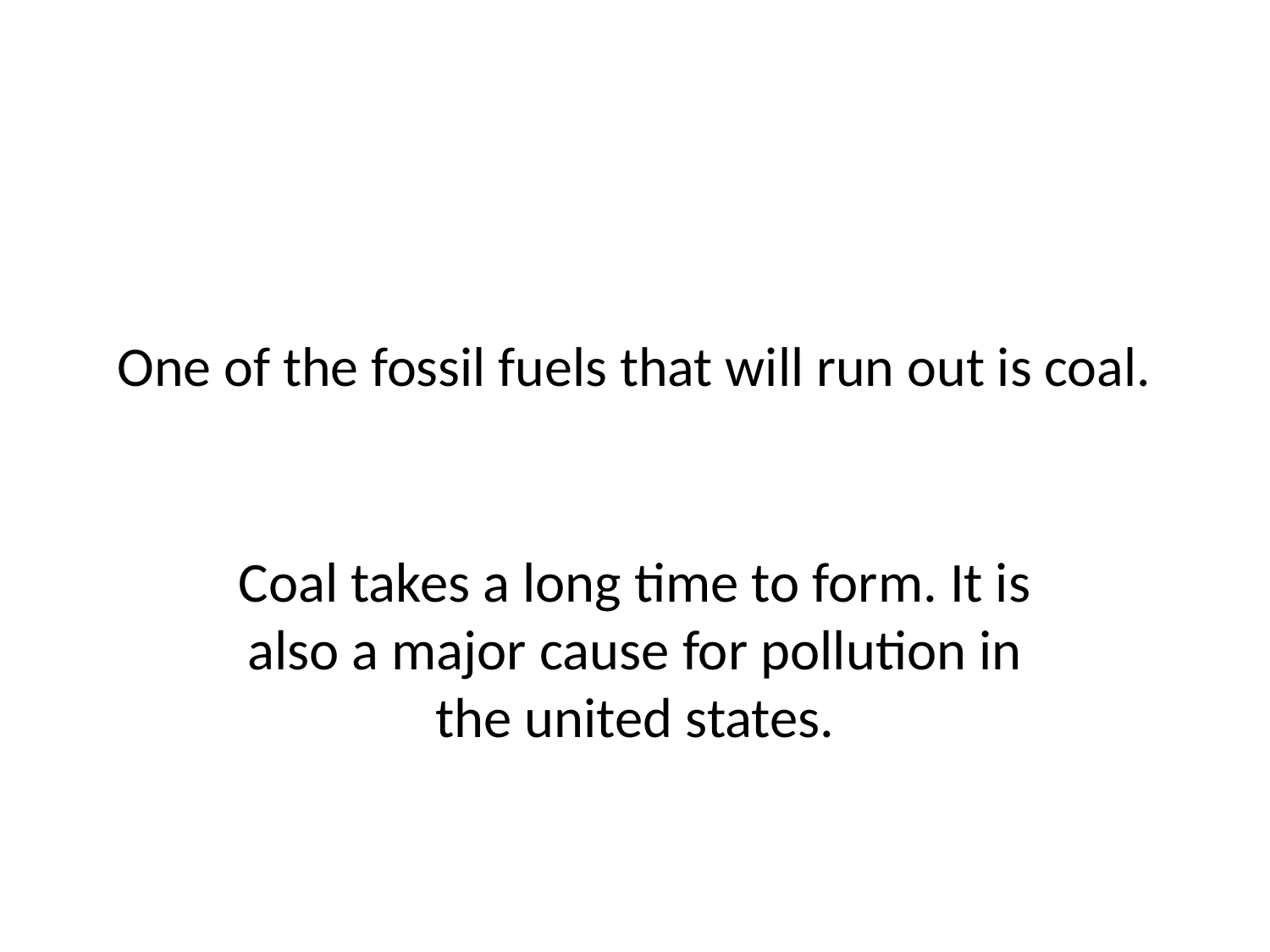

# One of the fossil fuels that will run out is coal.
Coal takes a long time to form. It is also a major cause for pollution in the united states.